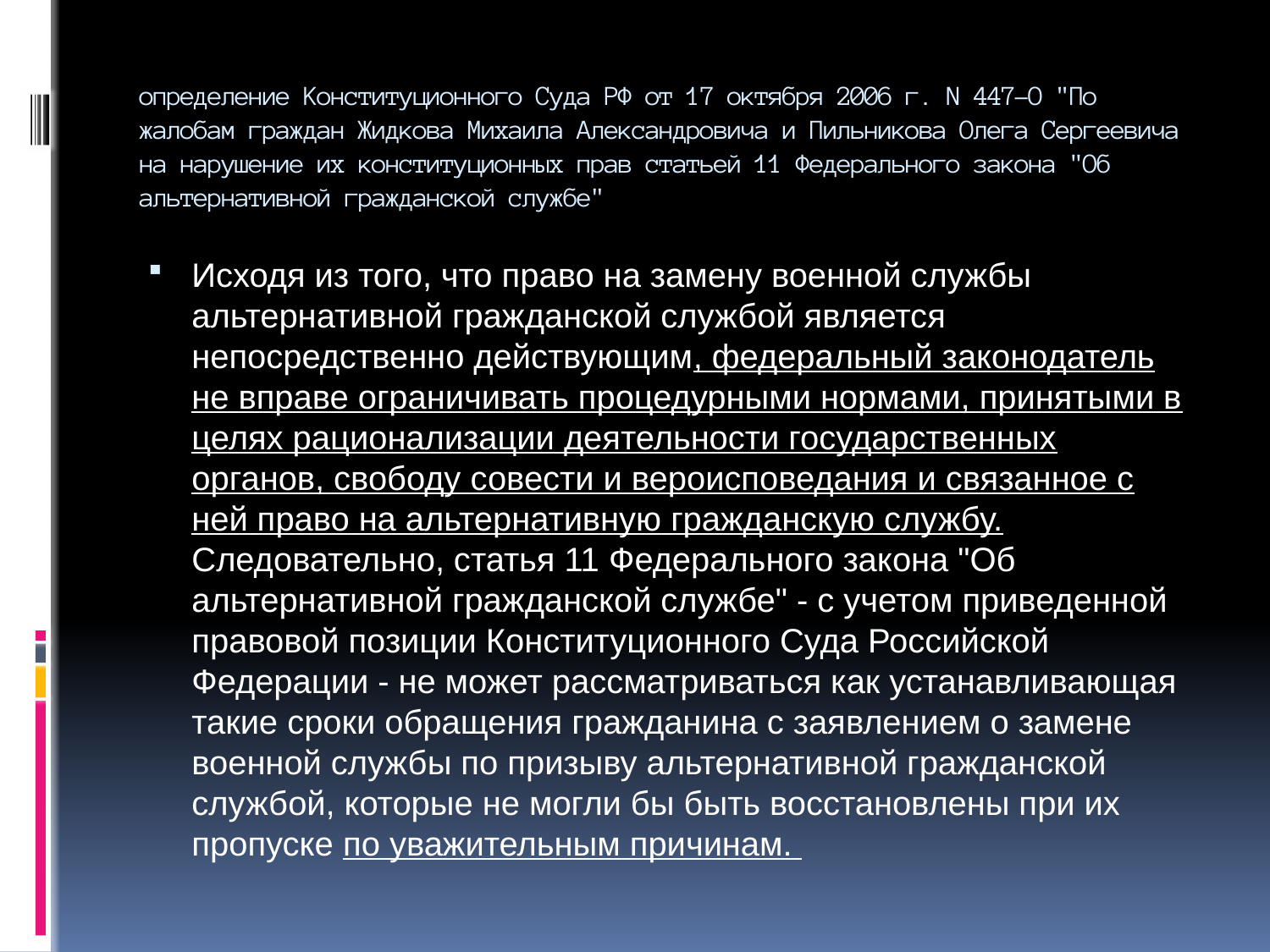

# определение Конституционного Суда РФ от 17 октября 2006 г. N 447-О "По жалобам граждан Жидкова Михаила Александровича и Пильникова Олега Сергеевича на нарушение их конституционных прав статьей 11 Федерального закона "Об альтернативной гражданской службе"
Исходя из того, что право на замену военной службы альтернативной гражданской службой является непосредственно действующим, федеральный законодатель не вправе ограничивать процедурными нормами, принятыми в целях рационализации деятельности государственных органов, свободу совести и вероисповедания и связанное с ней право на альтернативную гражданскую службу. Следовательно, статья 11 Федерального закона "Об альтернативной гражданской службе" - с учетом приведенной правовой позиции Конституционного Суда Российской Федерации - не может рассматриваться как устанавливающая такие сроки обращения гражданина с заявлением о замене военной службы по призыву альтернативной гражданской службой, которые не могли бы быть восстановлены при их пропуске по уважительным причинам.